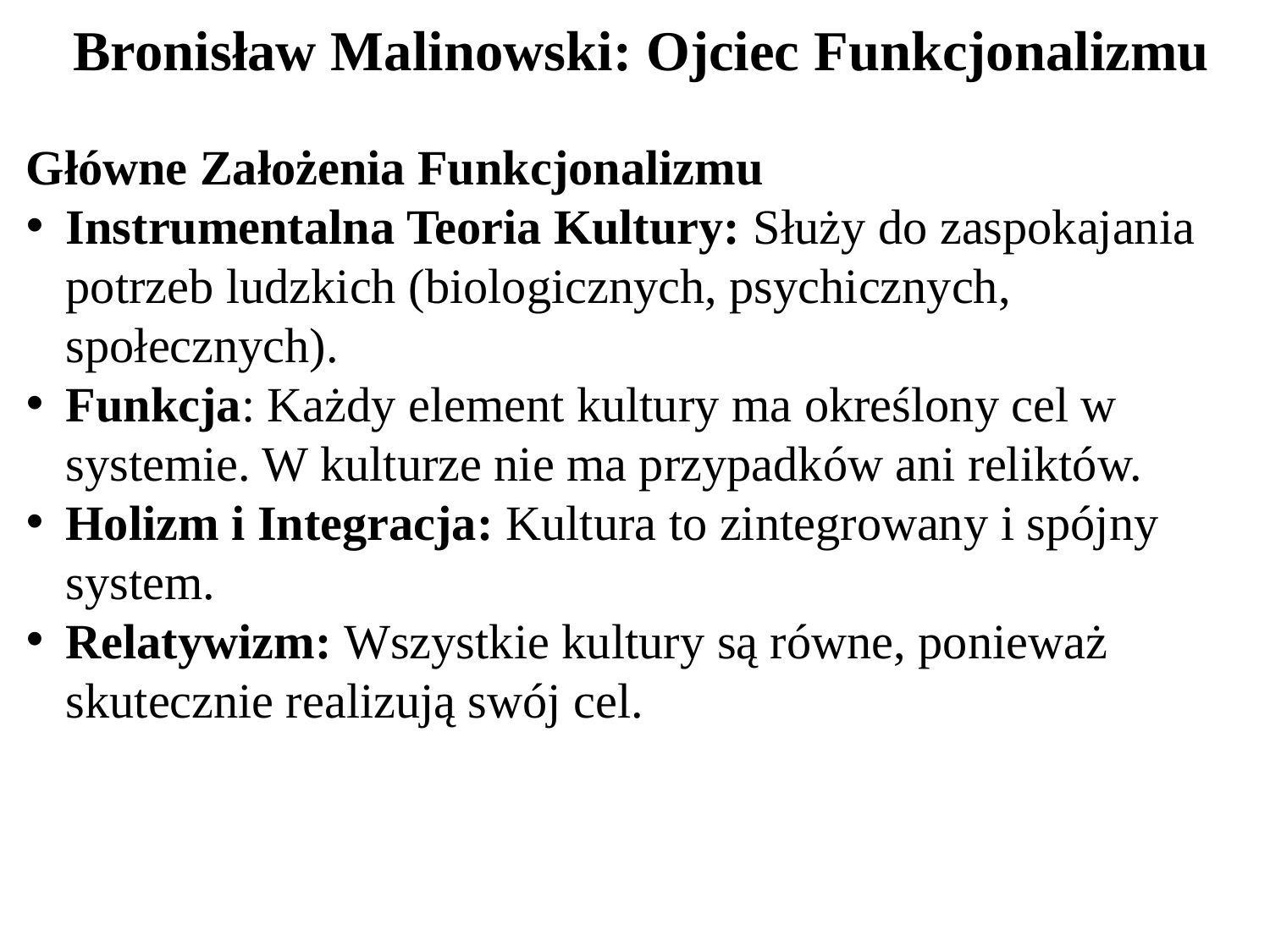

# Bronisław Malinowski: Ojciec Funkcjonalizmu
Główne Założenia Funkcjonalizmu
Instrumentalna Teoria Kultury: Służy do zaspokajania potrzeb ludzkich (biologicznych, psychicznych, społecznych).
Funkcja: Każdy element kultury ma określony cel w systemie. W kulturze nie ma przypadków ani reliktów.
Holizm i Integracja: Kultura to zintegrowany i spójny system.
Relatywizm: Wszystkie kultury są równe, ponieważ skutecznie realizują swój cel.